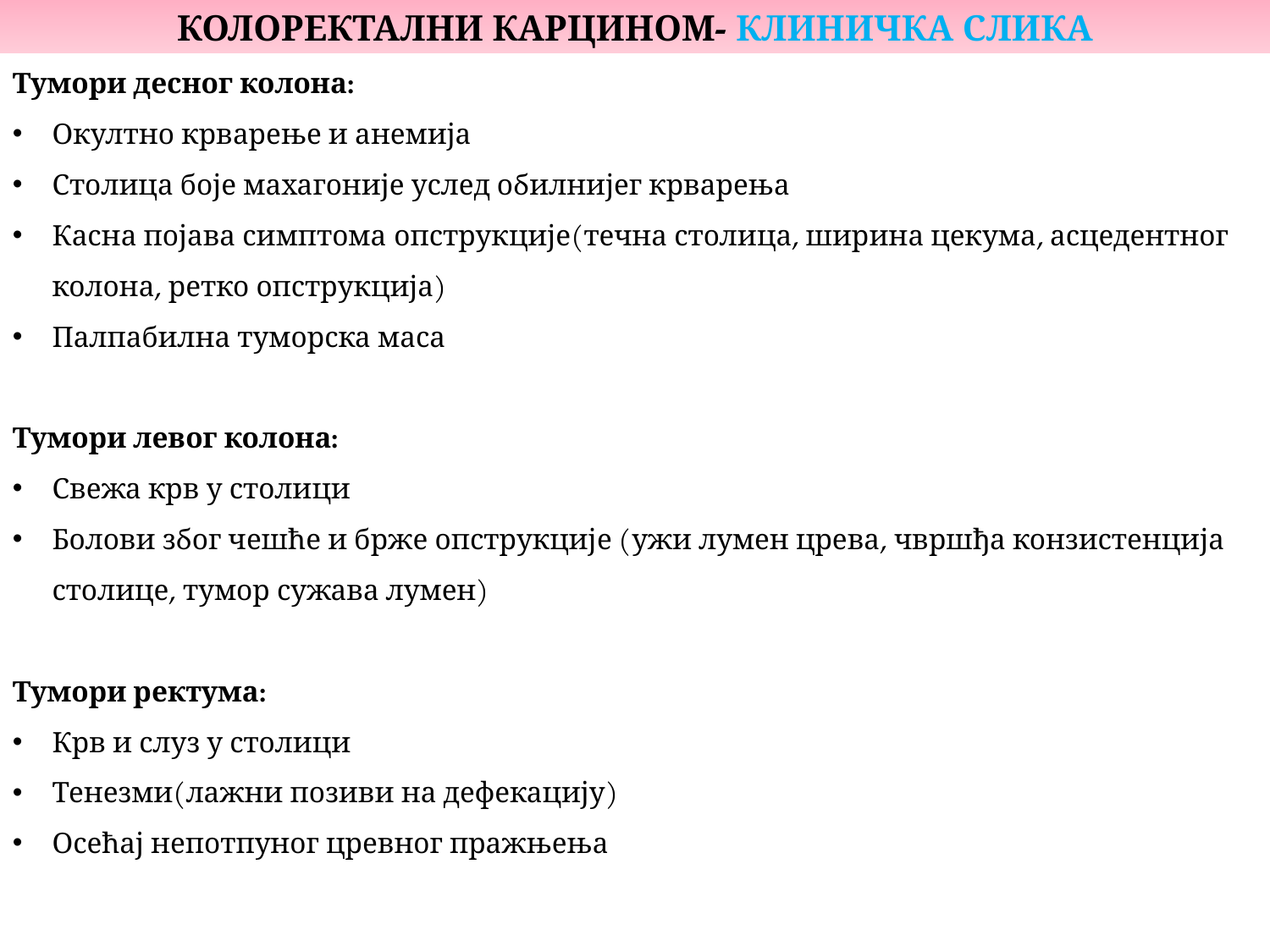

КОЛОРЕКТАЛНИ КАРЦИНОМ- КЛИНИЧКА СЛИКА
Тумори десног колона:
Окултно крварење и анемија
Столица боје махагоније услед обилнијег крварења
Касна појава симптома опструкције(течна столица, ширина цекума, асцедентног колона, ретко опструкција)
Палпабилна туморска маса

Тумори левог колона:
Свежа крв у столици
Болови због чешће и брже опструкције (ужи лумен црева, чвршђа конзистенција столице, тумор сужава лумен)

Тумори ректума:
Крв и слуз у столици
Тенезми(лажни позиви на дефекацију)
Осећај непотпуног цревног пражњења